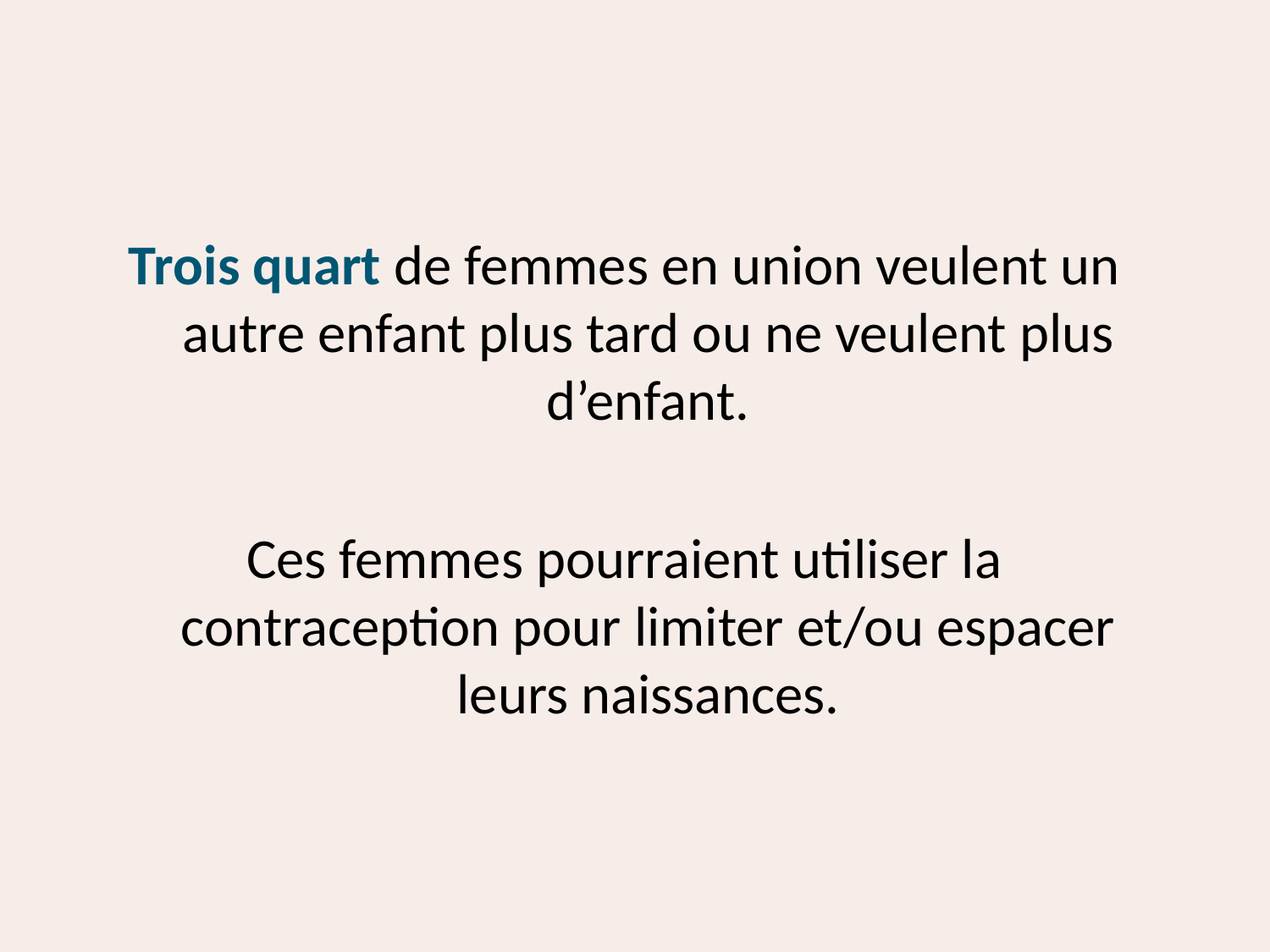

Trois quart de femmes en union veulent un autre enfant plus tard ou ne veulent plus d’enfant.

Ces femmes pourraient utiliser la contraception pour limiter et/ou espacer leurs naissances.